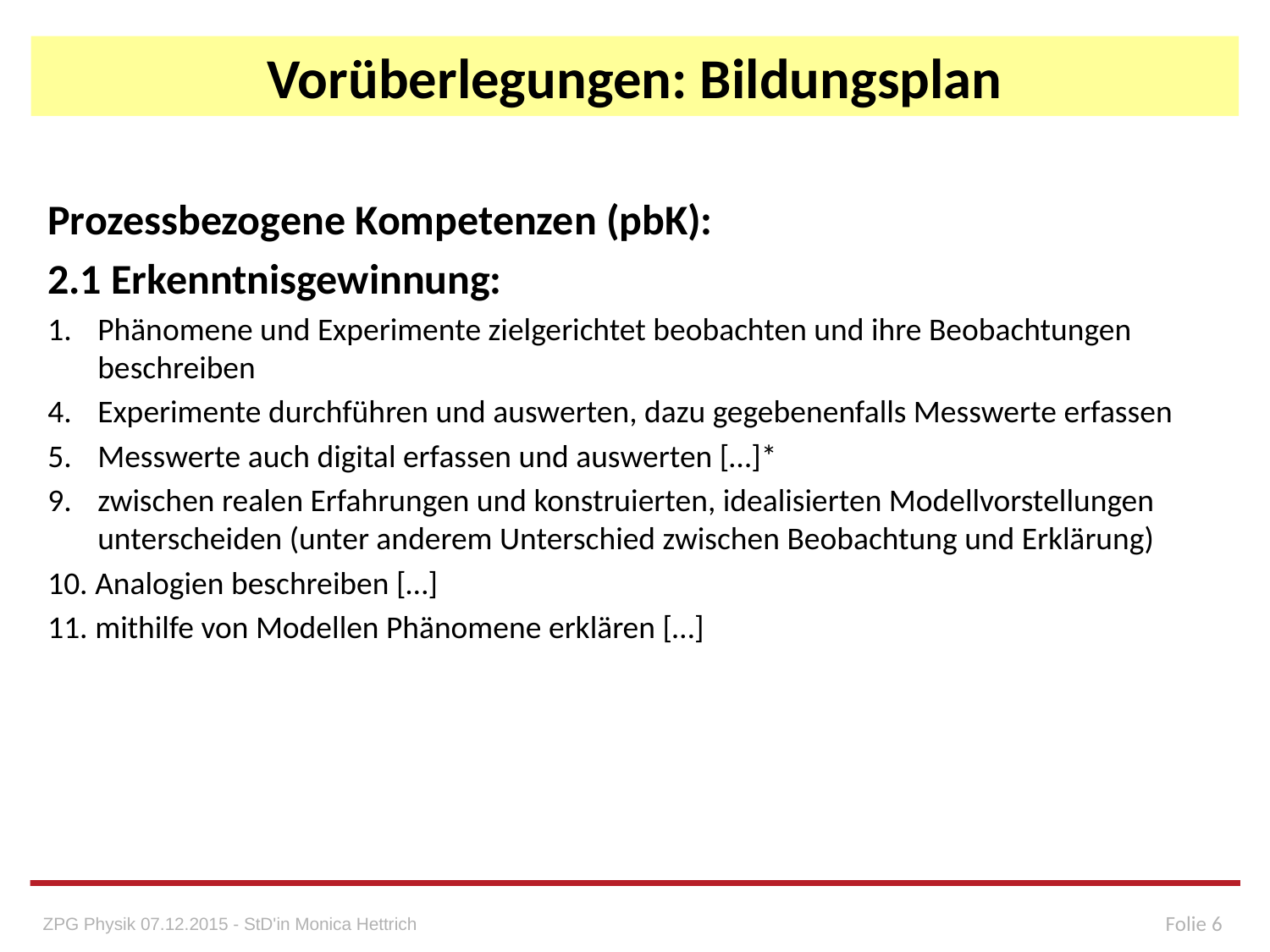

# Vorüberlegungen: Bildungsplan
Prozessbezogene Kompetenzen (pbK):
2.1 Erkenntnisgewinnung:
1. 	Phänomene und Experimente zielgerichtet beobachten und ihre Beobachtungen beschreiben
4. 	Experimente durchführen und auswerten, dazu gegebenenfalls Messwerte erfassen
5. 	Messwerte auch digital erfassen und auswerten […]*
9. 	zwischen realen Erfahrungen und konstruierten, idealisierten Modellvorstellungen unterscheiden (unter anderem Unterschied zwischen Beobachtung und Erklärung)
10. Analogien beschreiben […]
11. mithilfe von Modellen Phänomene erklären […]
Folie 6
ZPG Physik 07.12.2015 - StD'in Monica Hettrich